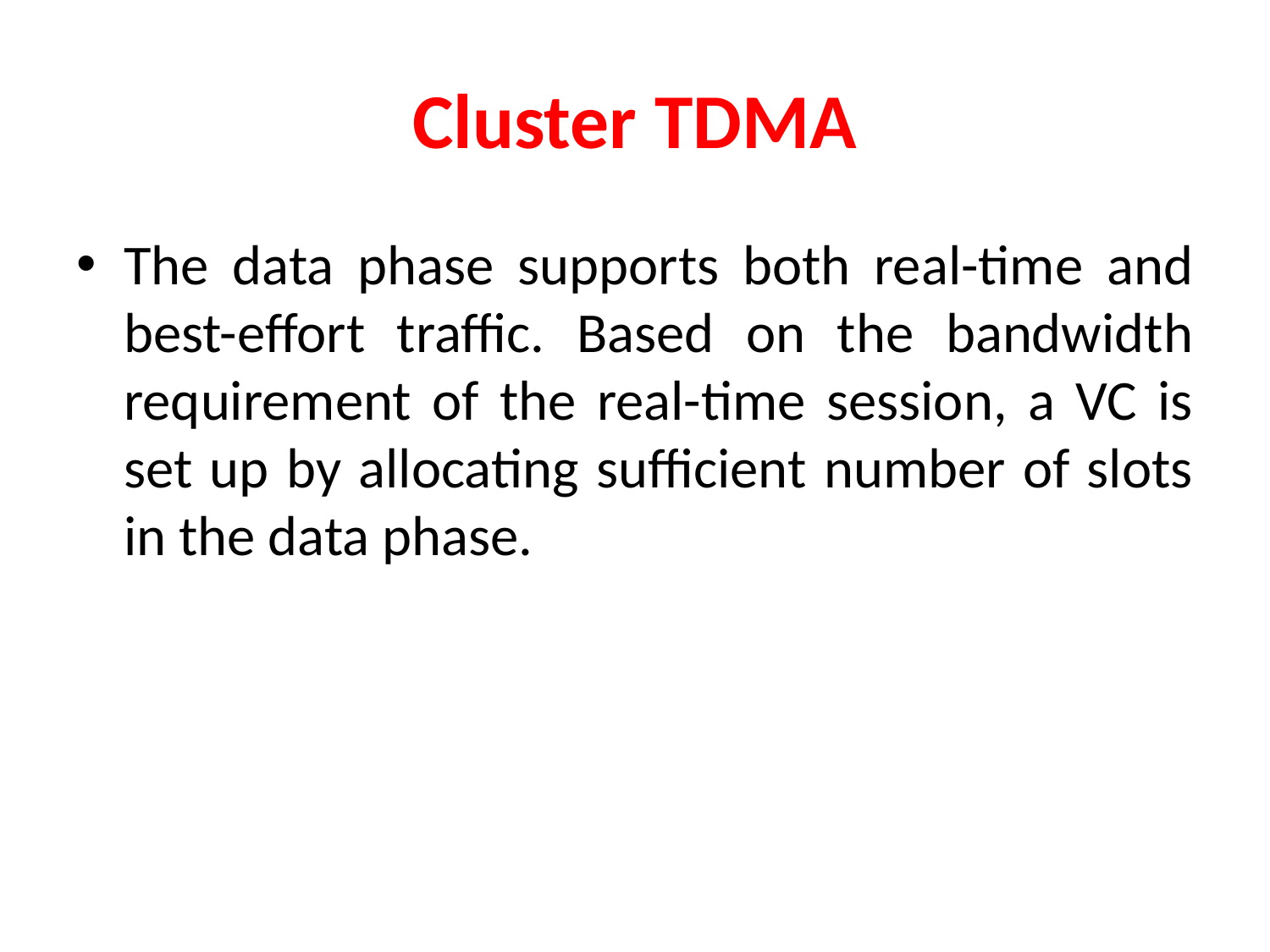

# Cluster TDMA
The data phase supports both real-time and best-effort traffic. Based on the bandwidth requirement of the real-time session, a VC is set up by allocating sufficient number of slots in the data phase.